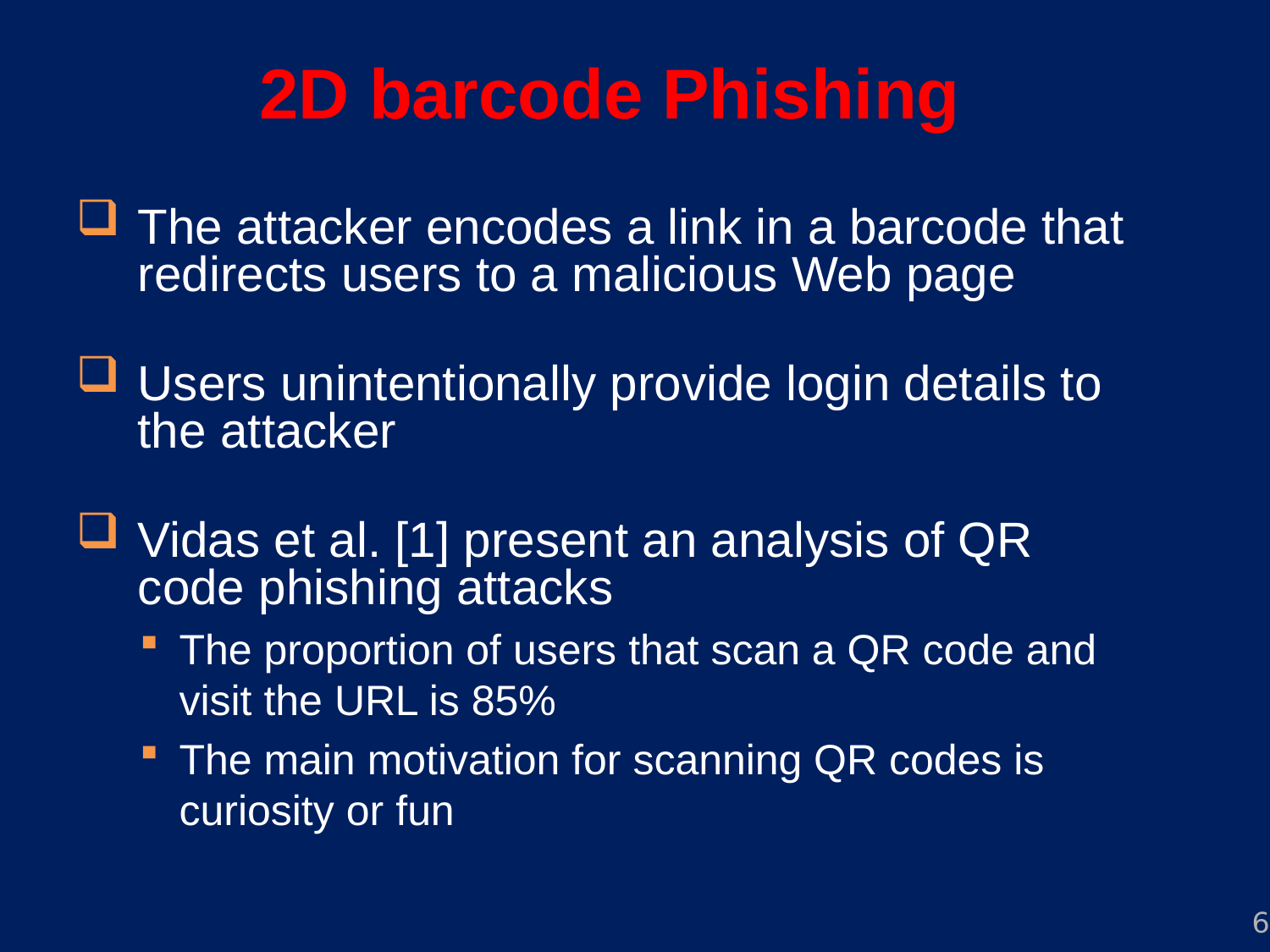

2D barcode Phishing

The attacker encodes a link in a barcode that redirects users to a malicious Web page

Users unintentionally provide login details to the attacker

Vidas et al. [1] present an analysis of QR code phishing attacks
The proportion of users that scan a QR code and visit the URL is 85%
The main motivation for scanning QR codes is curiosity or fun

6